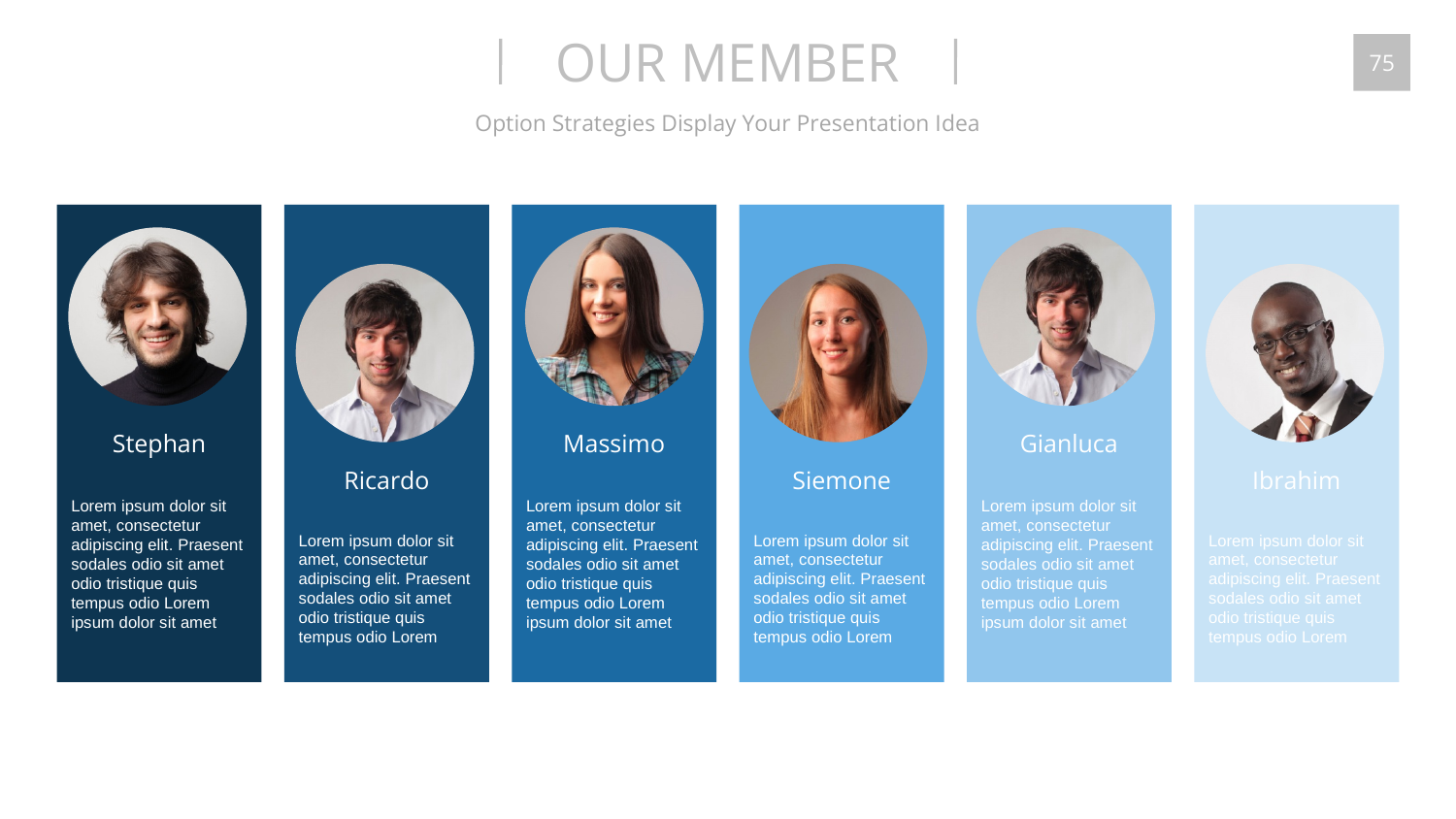

OUR MEMBER
75
Option Strategies Display Your Presentation Idea

Stephan
Lorem ipsum dolor sit amet, consectetur adipiscing elit. Praesent sodales odio sit amet odio tristique quis tempus odio Lorem ipsum dolor sit amet

Ricardo
Lorem ipsum dolor sit amet, consectetur adipiscing elit. Praesent sodales odio sit amet odio tristique quis tempus odio Lorem

Massimo
Lorem ipsum dolor sit amet, consectetur adipiscing elit. Praesent sodales odio sit amet odio tristique quis tempus odio Lorem ipsum dolor sit amet

Siemone
Lorem ipsum dolor sit amet, consectetur adipiscing elit. Praesent sodales odio sit amet odio tristique quis tempus odio Lorem

Gianluca
Lorem ipsum dolor sit amet, consectetur adipiscing elit. Praesent sodales odio sit amet odio tristique quis tempus odio Lorem ipsum dolor sit amet

Ibrahim
Lorem ipsum dolor sit amet, consectetur adipiscing elit. Praesent sodales odio sit amet odio tristique quis tempus odio Lorem